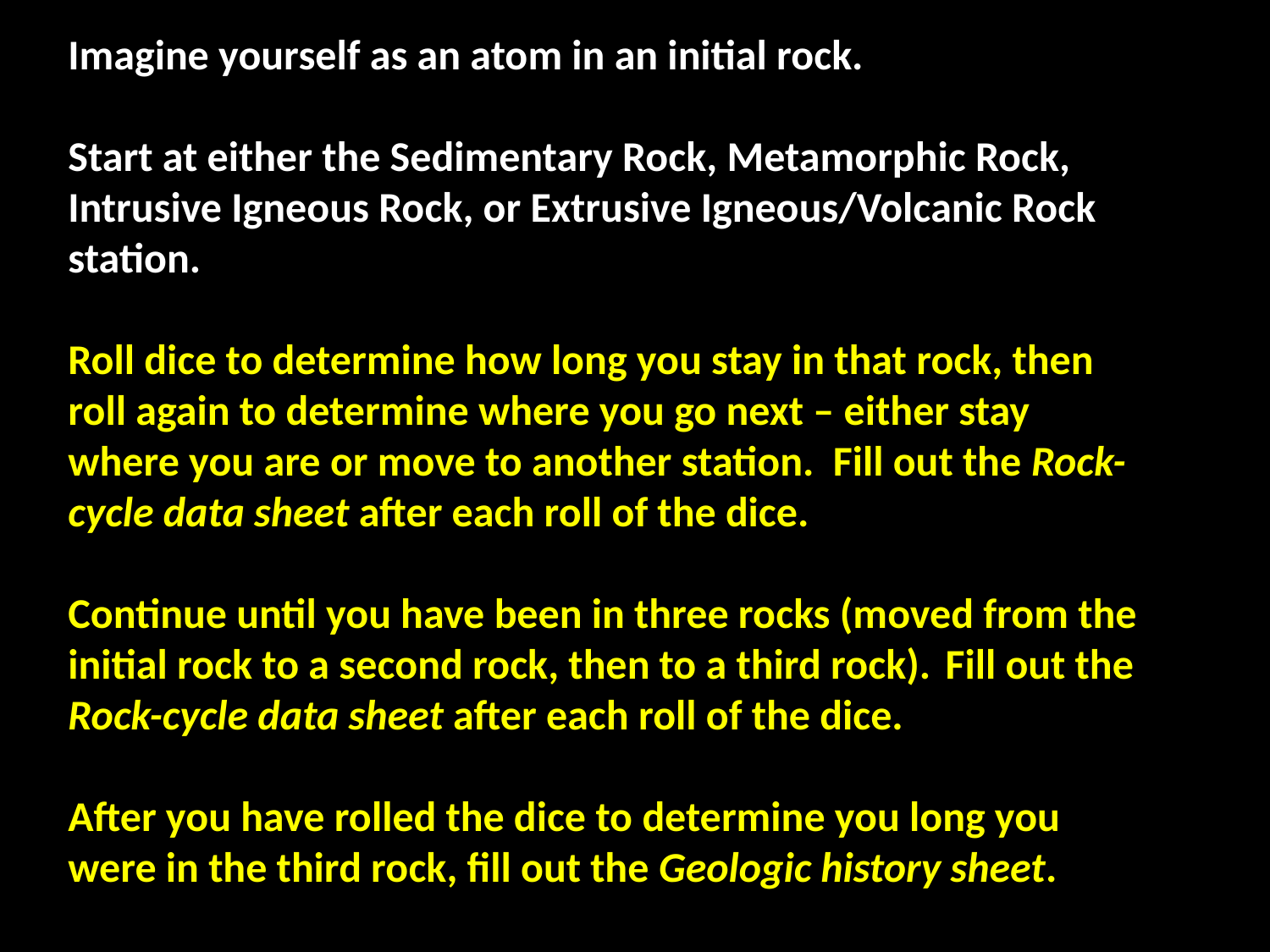

Imagine yourself as an atom in an initial rock.

Start at either the Sedimentary Rock, Metamorphic Rock, Intrusive Igneous Rock, or Extrusive Igneous/Volcanic Rock station.

Roll dice to determine how long you stay in that rock, then roll again to determine where you go next – either stay where you are or move to another station.  Fill out the Rock-cycle data sheet after each roll of the dice.

Continue until you have been in three rocks (moved from the initial rock to a second rock, then to a third rock).  Fill out the Rock-cycle data sheet after each roll of the dice.

After you have rolled the dice to determine you long you were in the third rock, fill out the Geologic history sheet.